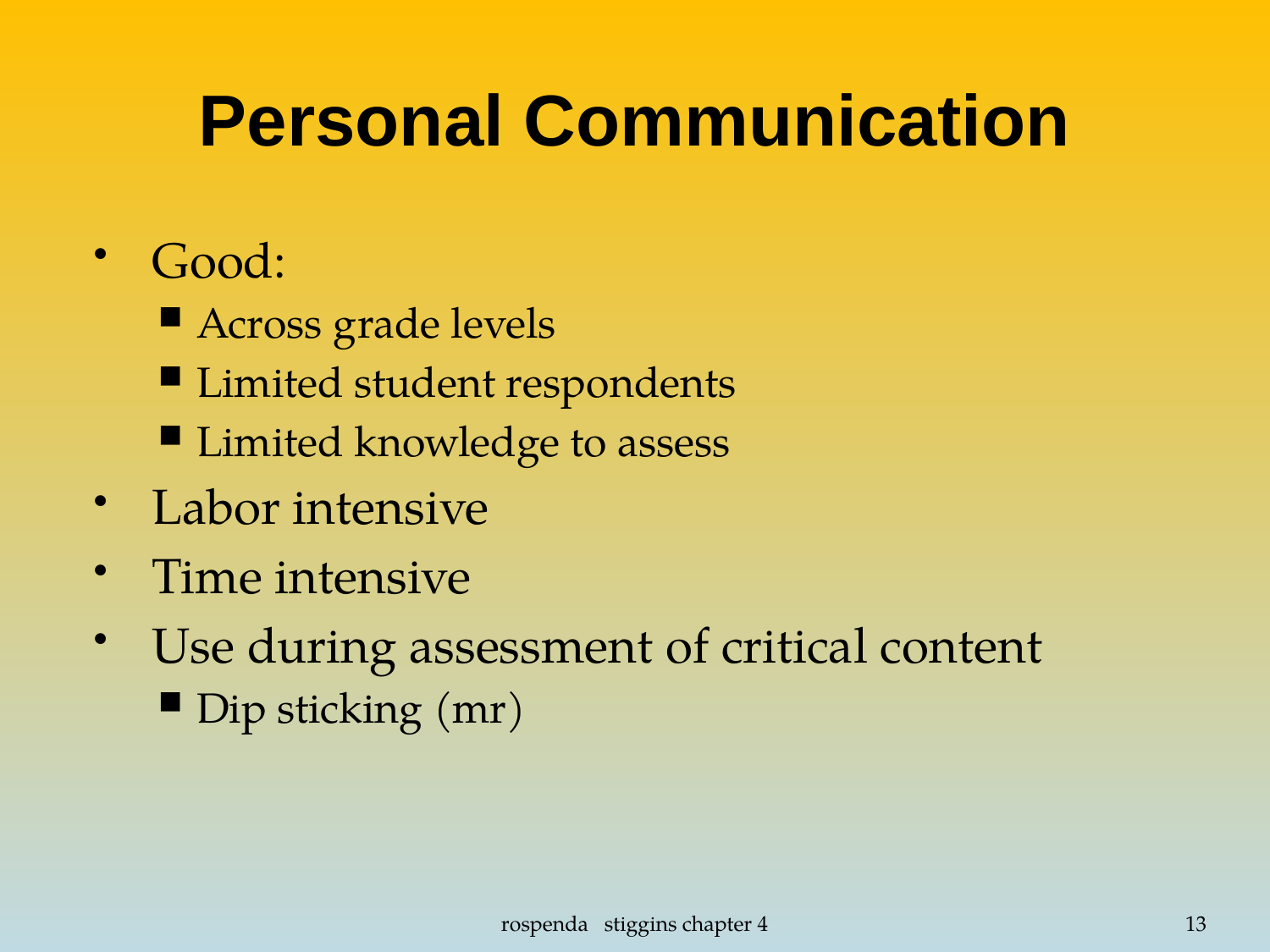

# Personal Communication
Good:
Across grade levels
Limited student respondents
Limited knowledge to assess
Labor intensive
Time intensive
Use during assessment of critical content
Dip sticking (mr)
rospenda   stiggins chapter 4
13